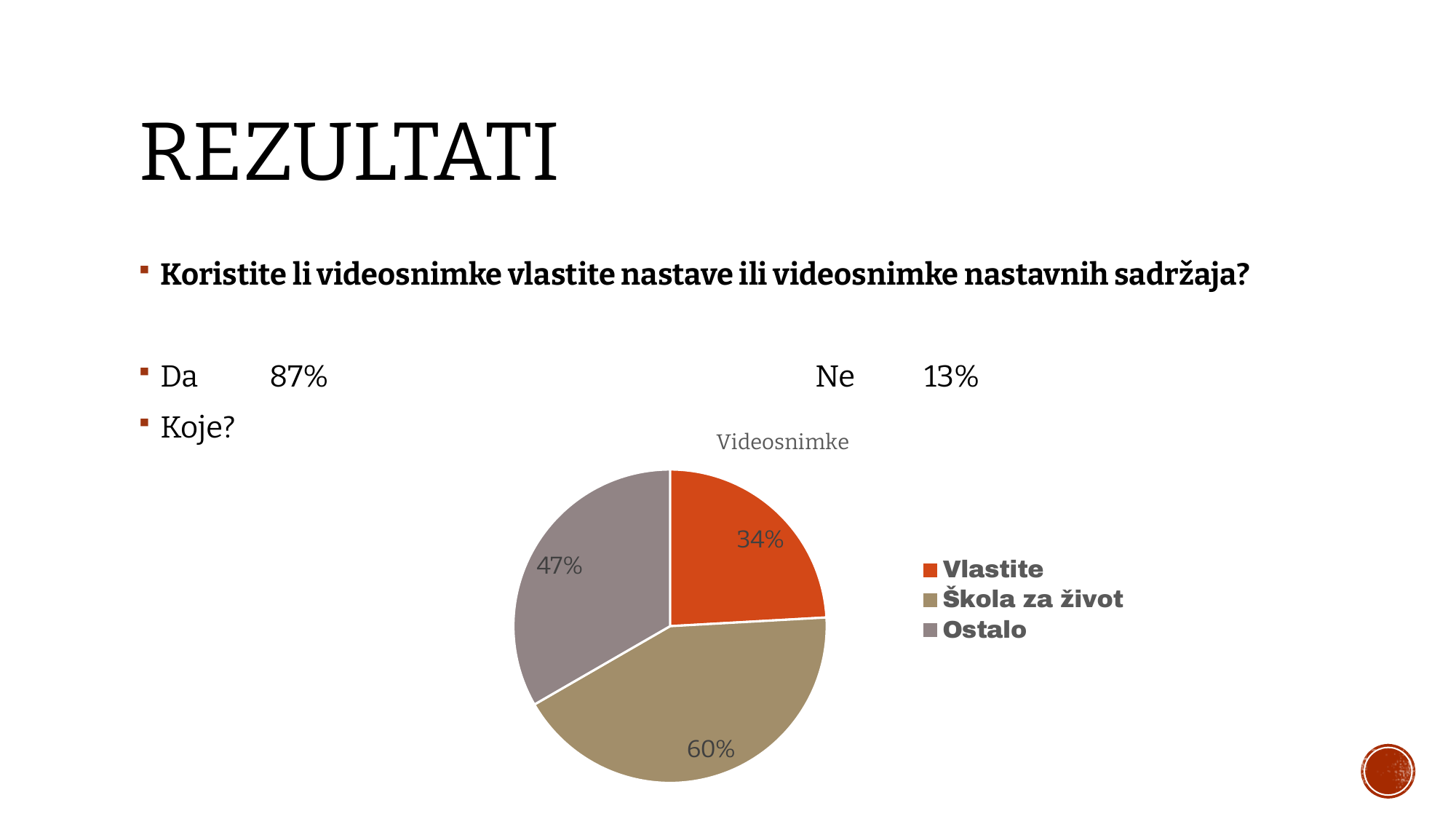

# Rezultati
Koristite li videosnimke vlastite nastave ili videosnimke nastavnih sadržaja?

Da 	87%					Ne 	13%
Koje?

### Chart: Videosnimke

| Category |  |
|---|---|
| Vlastite | 0.34 |
| Škola za život | 0.6 |
| Ostalo | 0.47 |